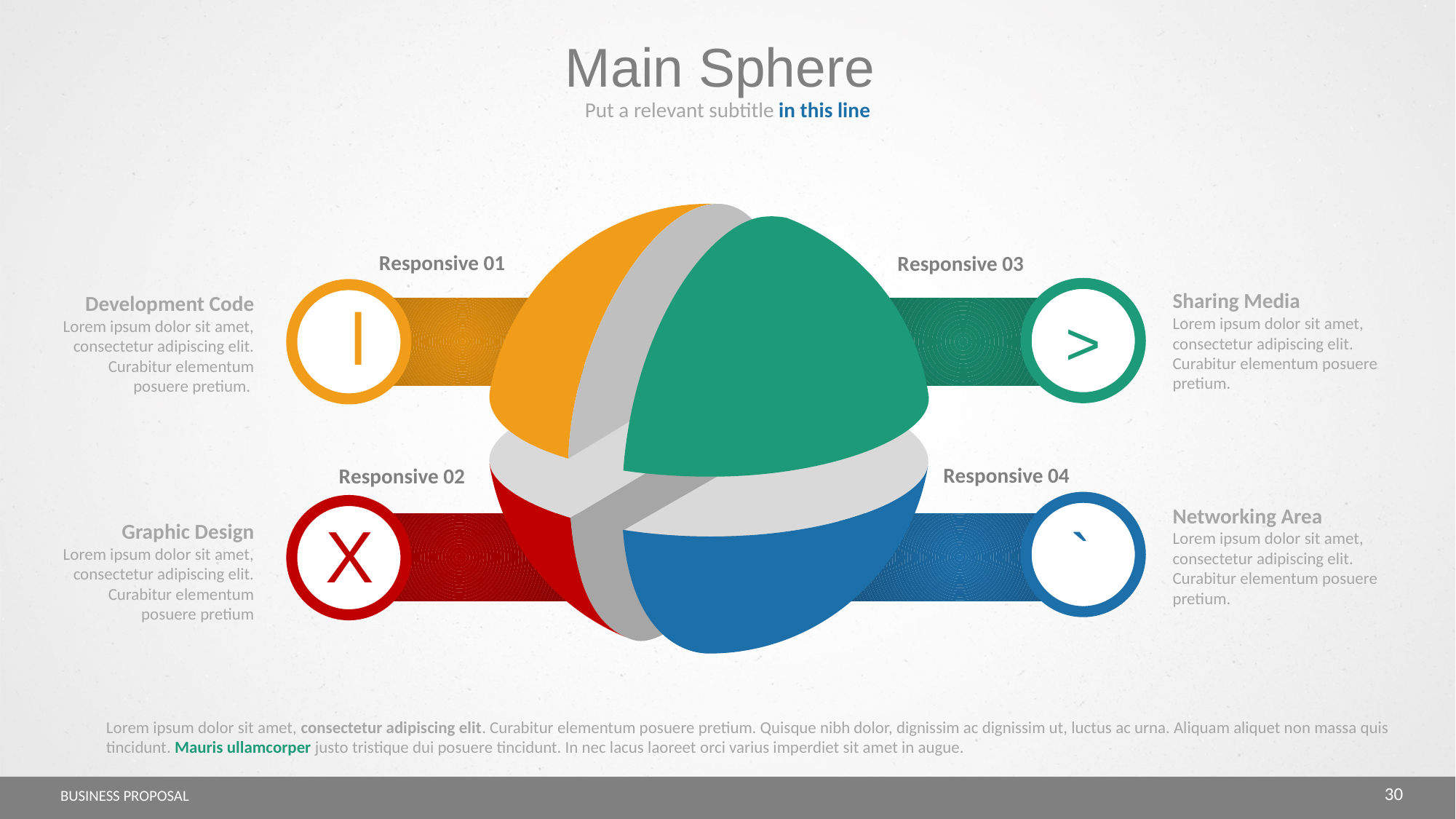

Main Sphere
Put a relevant subtitle in this line

Responsive 01
Responsive 03
Sharing Media
Lorem ipsum dolor sit amet, consectetur adipiscing elit. Curabitur elementum posuere pretium.

l
Development Code
Lorem ipsum dolor sit amet, consectetur adipiscing elit. Curabitur elementum posuere pretium.

>

Responsive 04
Responsive 02
Networking Area
Lorem ipsum dolor sit amet, consectetur adipiscing elit. Curabitur elementum posuere pretium.

`
X
Graphic Design
Lorem ipsum dolor sit amet, consectetur adipiscing elit. Curabitur elementum posuere pretium

Lorem ipsum dolor sit amet, consectetur adipiscing elit. Curabitur elementum posuere pretium. Quisque nibh dolor, dignissim ac dignissim ut, luctus ac urna. Aliquam aliquet non massa quis tincidunt. Mauris ullamcorper justo tristique dui posuere tincidunt. In nec lacus laoreet orci varius imperdiet sit amet in augue.

30
BUSINESS PROPOSAL